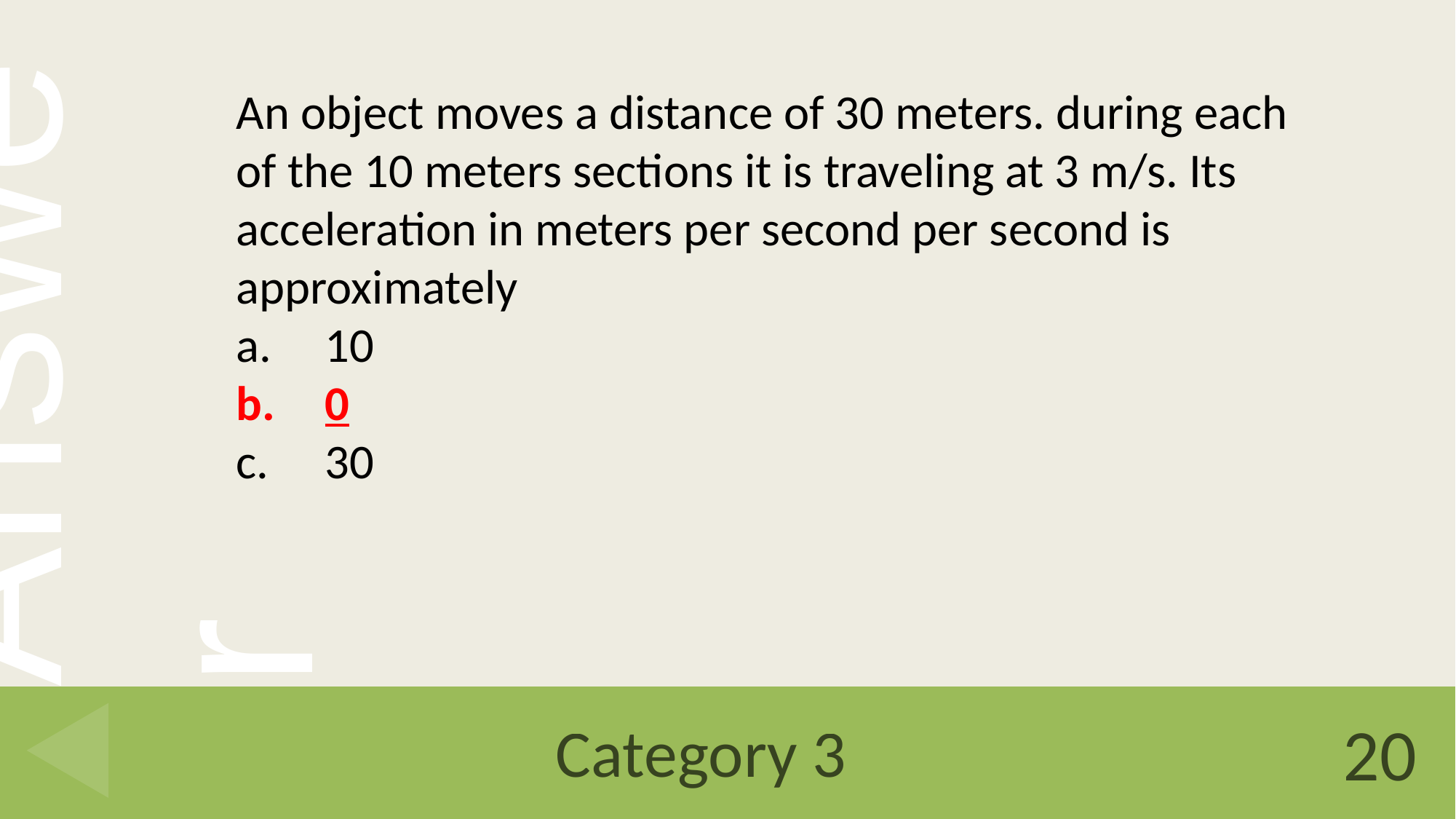

An object moves a distance of 30 meters. during each of the 10 meters sections it is traveling at 3 m/s. Its acceleration in meters per second per second is approximately
10
0
30
# Category 3
20